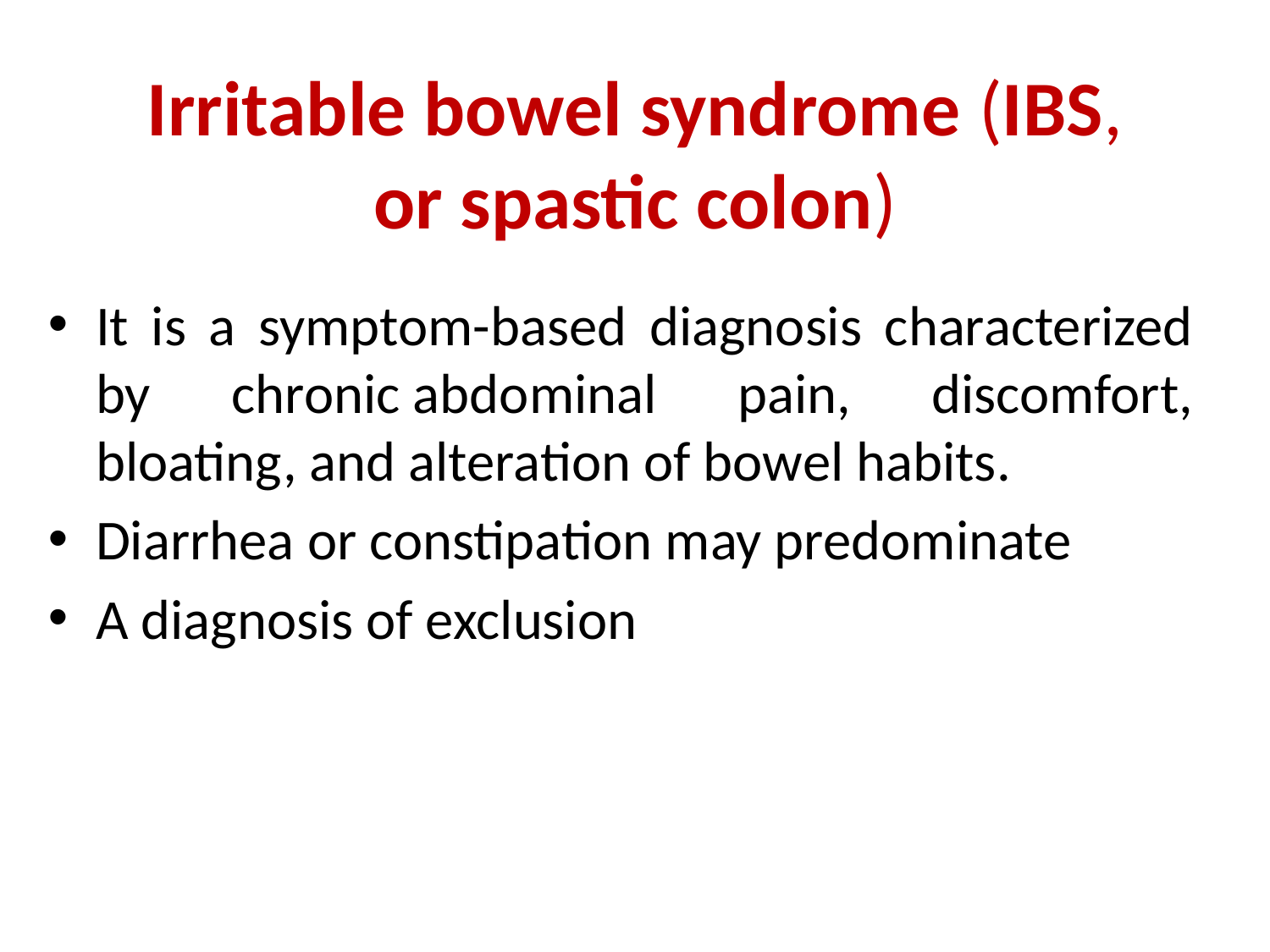

# Irritable bowel syndrome (IBS, or spastic colon)
It is a symptom-based diagnosis characterized by chronic abdominal pain, discomfort, bloating, and alteration of bowel habits.
Diarrhea or constipation may predominate
A diagnosis of exclusion